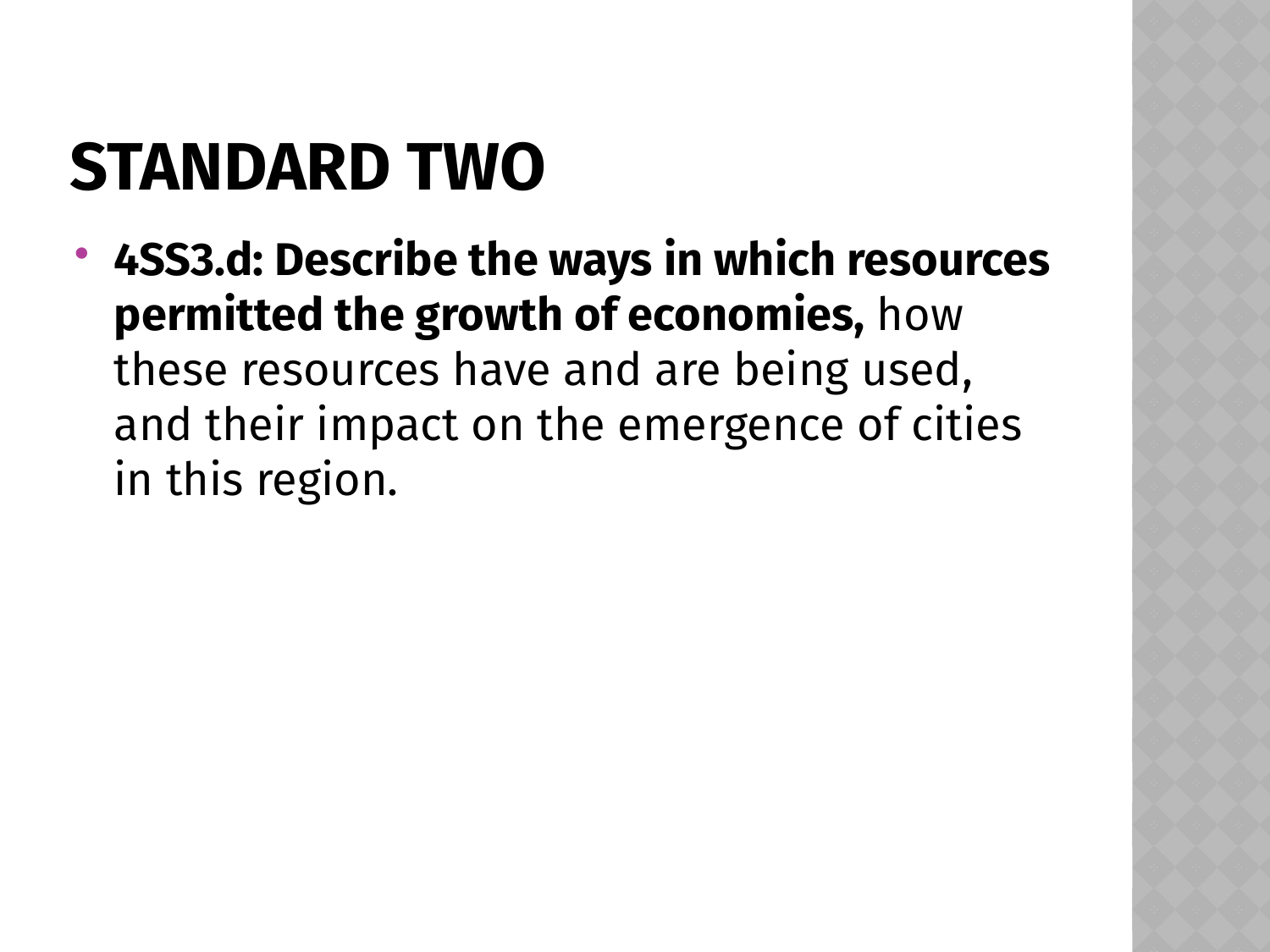

# Standard Two
4SS3.d: Describe the ways in which resources permitted the growth of economies, how these resources have and are being used, and their impact on the emergence of cities in this region.